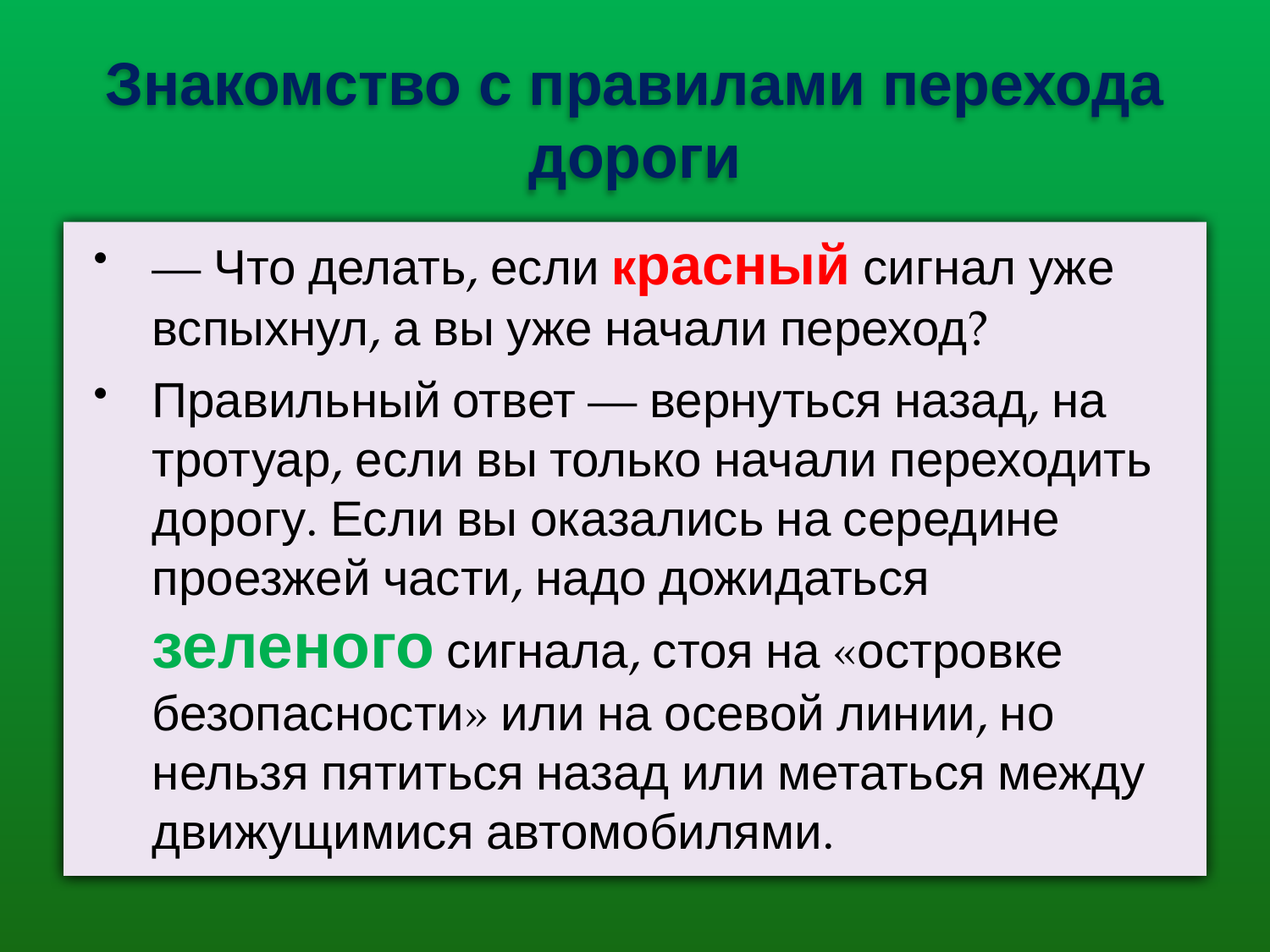

# Знакомство с правилами перехода дороги
— Что делать, если красный сигнал уже вспыхнул, а вы уже начали переход?
Правильный ответ — вернуться назад, на тротуар, если вы только начали переходить дорогу. Если вы оказались на середине проезжей части, надо дожидаться зеленого сигнала, стоя на «островке безопасности» или на осевой линии, но нельзя пятиться назад или метаться между движущимися автомобилями.